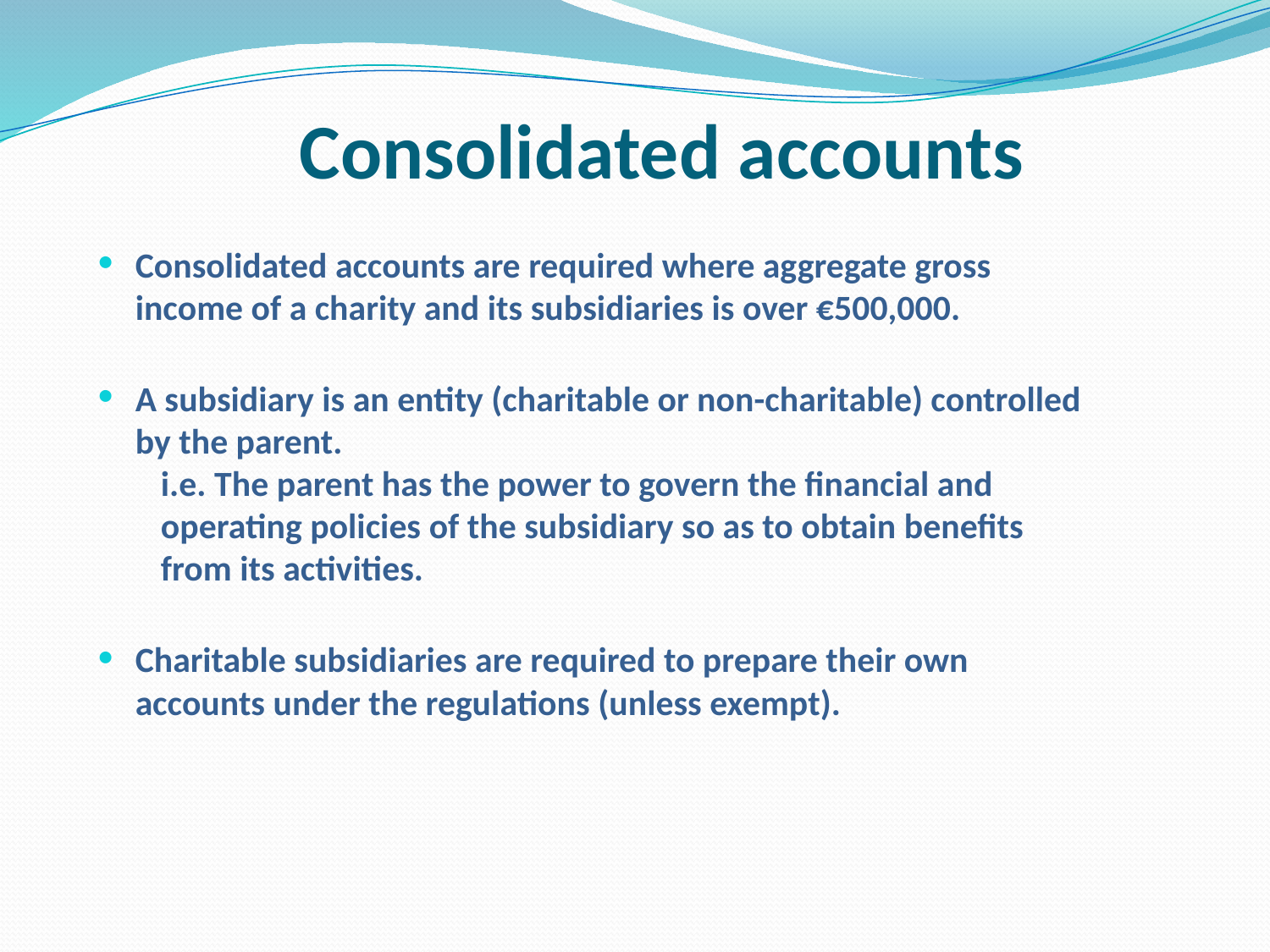

# Consolidated accounts
Consolidated accounts are required where aggregate gross income of a charity and its subsidiaries is over €500,000.

A subsidiary is an entity (charitable or non-charitable) controlled by the parent.
i.e. The parent has the power to govern the financial and operating policies of the subsidiary so as to obtain benefits from its activities.

Charitable subsidiaries are required to prepare their own accounts under the regulations (unless exempt).